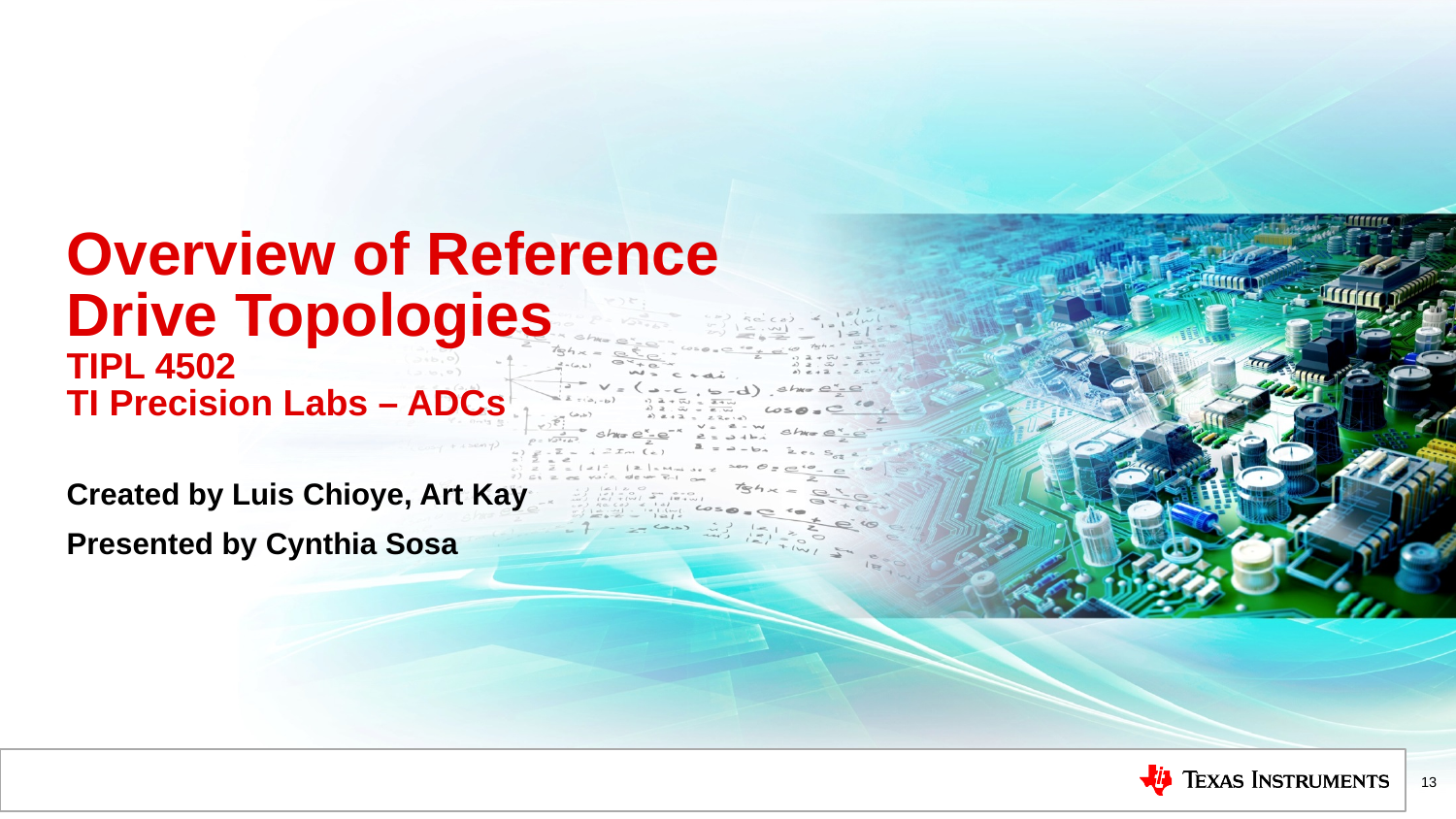

# Overview of Reference Drive Topologies TIPL 4502 TI Precision Labs – ADCs
Created by Luis Chioye, Art Kay
Presented by Cynthia Sosa
13